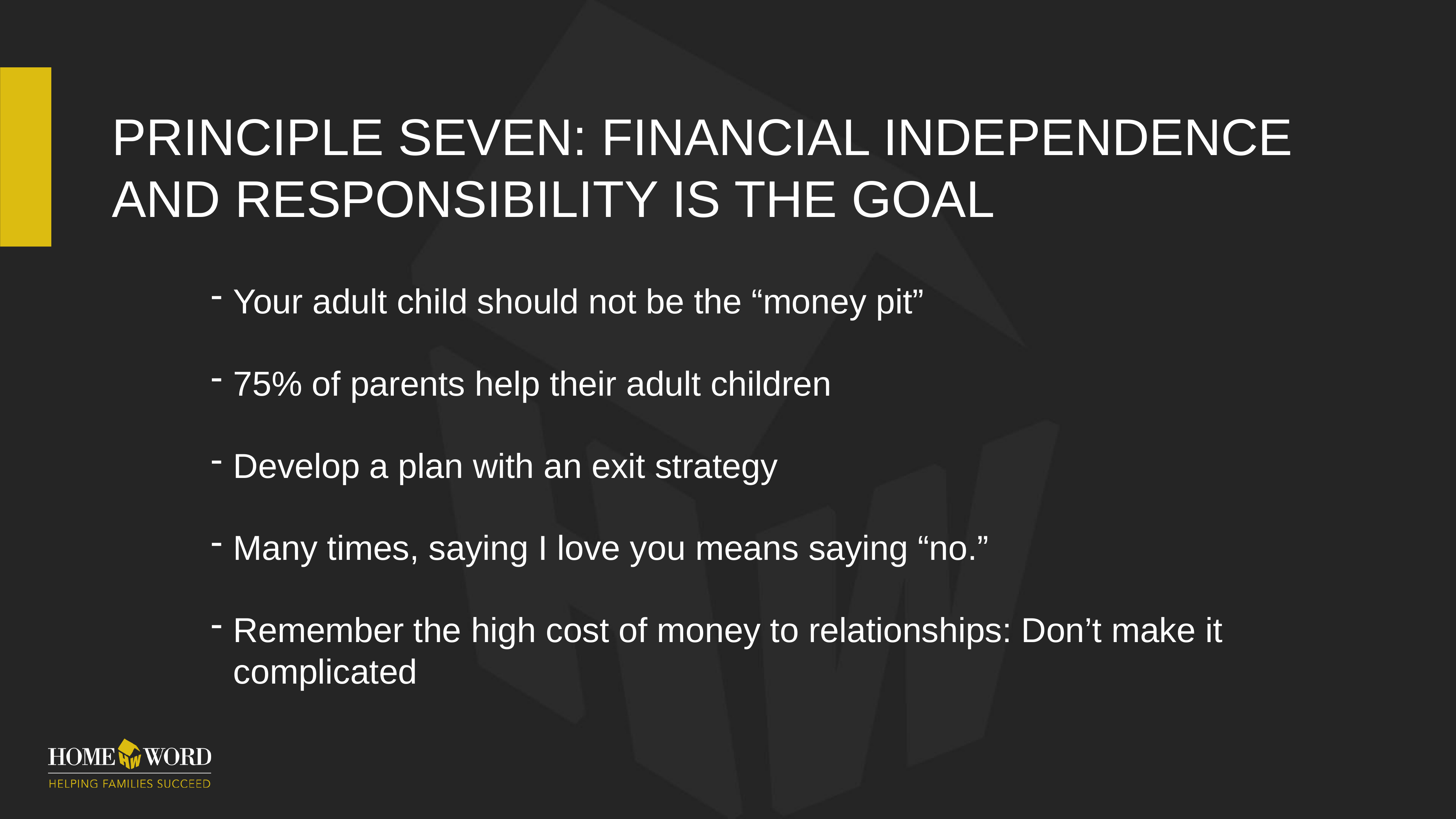

# Principle Seven: Financial independence and Responsibility is the Goal
Your adult child should not be the “money pit”
75% of parents help their adult children
Develop a plan with an exit strategy
Many times, saying I love you means saying “no.”
Remember the high cost of money to relationships: Don’t make it complicated